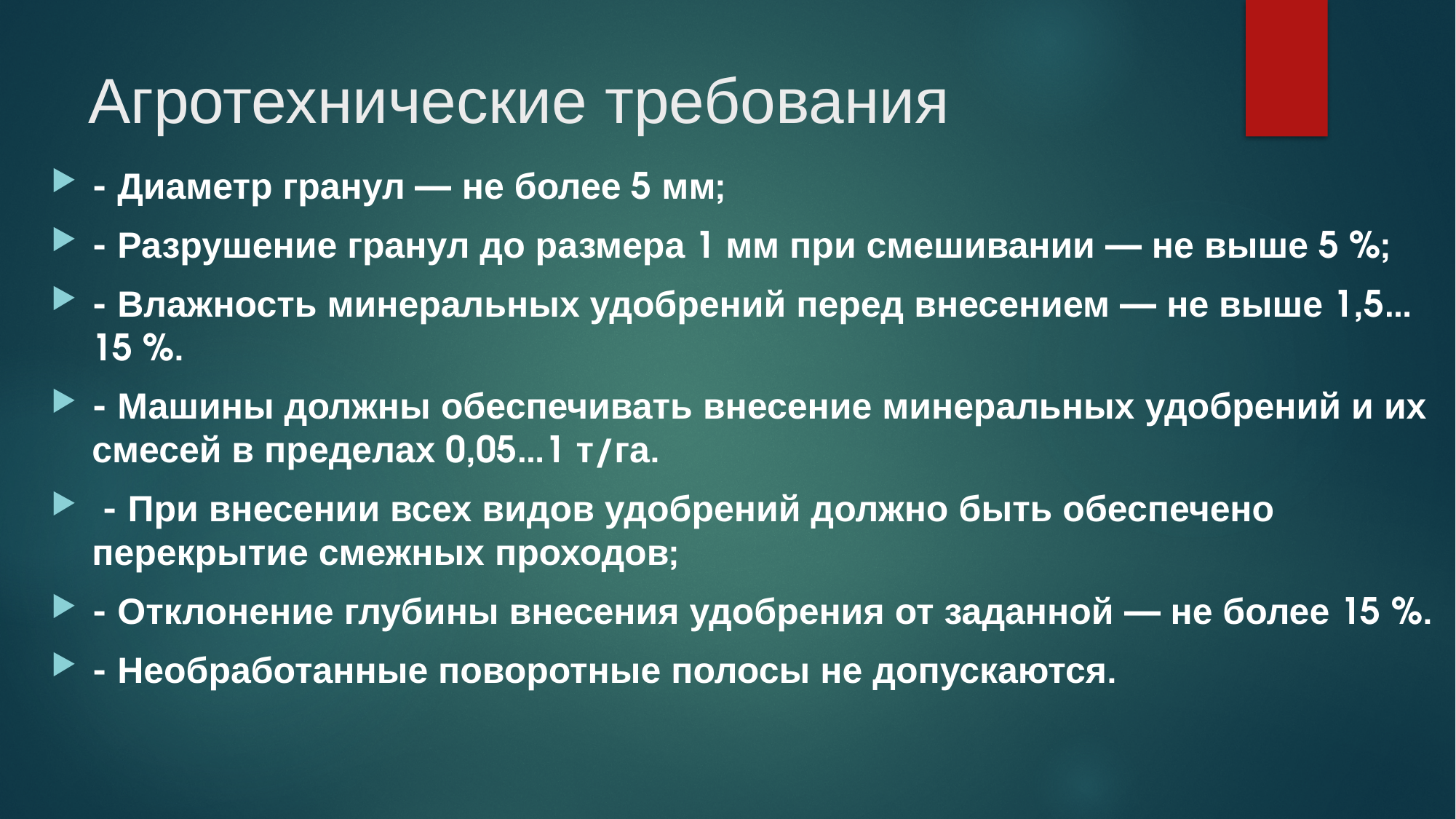

# Агротехнические требования
- Диаметр гранул — не более 5 мм;
- Разрушение гранул до размера 1 мм при смешивании — не выше 5 %;
- Влажность минеральных удобрений перед внесением — не выше 1,5…15 %.
- Машины должны обеспечивать внесение минеральных удобрений и их смесей в пределах 0,05…1 т/га.
 - При внесении всех видов удобрений должно быть обеспечено перекрытие смежных проходов;
- Отклонение глубины внесения удобрения от заданной — не более 15 %.
- Необработанные поворотные полосы не допускаются.